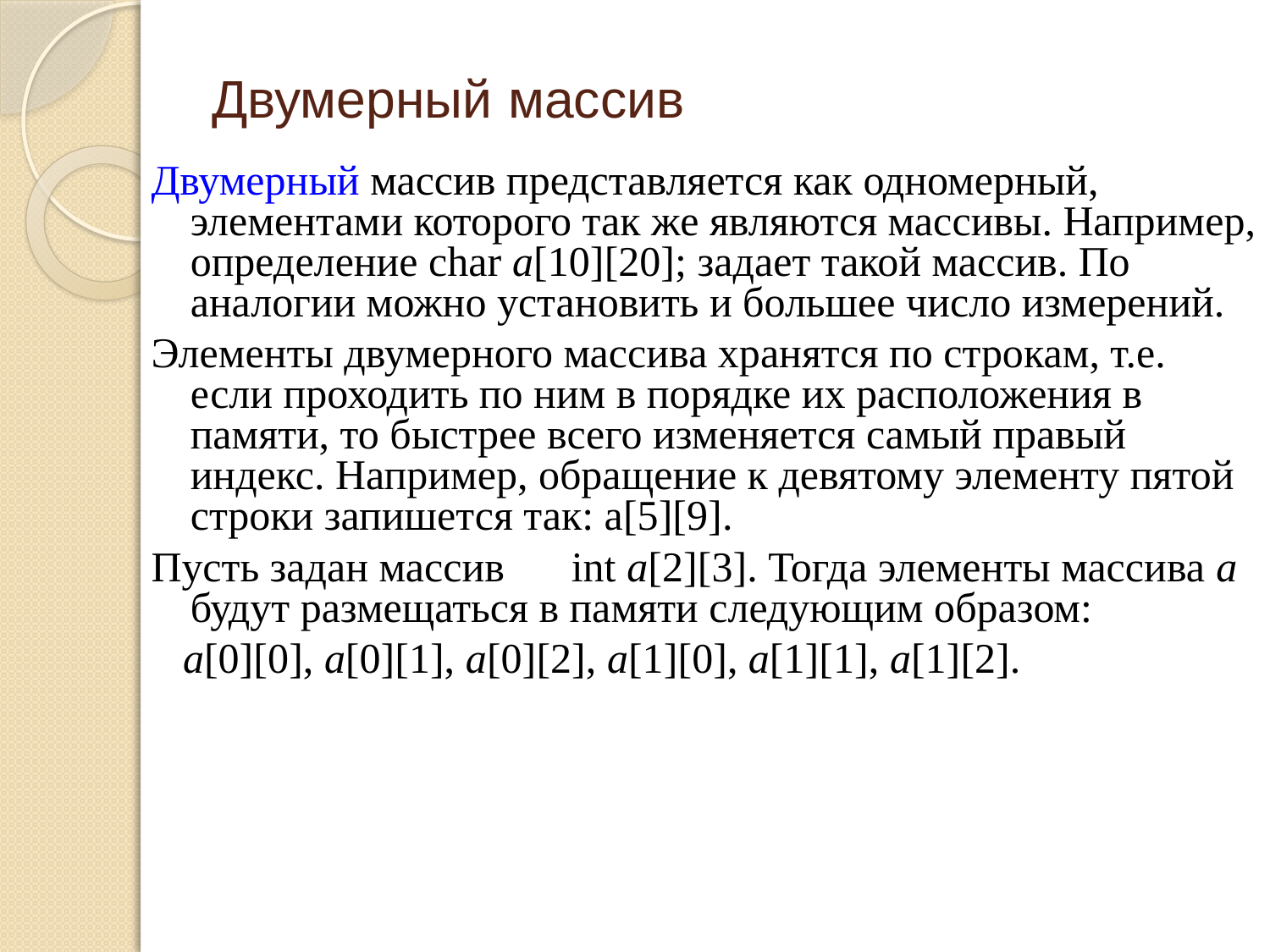

Двумерный массив
Двумерный массив представляется как одномерный, элементами которого так же являются массивы. Например, определение char а[10][20]; задает такой массив. По аналогии можно установить и большее число измерений.
Элементы двумерного массива хранятся по строкам, т.е. если проходить по ним в порядке их расположения в памяти, то быстрее всего изменяется самый правый индекс. Например, обращение к девятому элементу пятой строки запишется так: а[5][9].
Пусть задан массив	int a[2][3]. Тогда элементы массива а будут размещаться в памяти следующим образом:
   a[0][0], a[0][1], a[0][2], a[1][0], a[1][1], a[1][2].